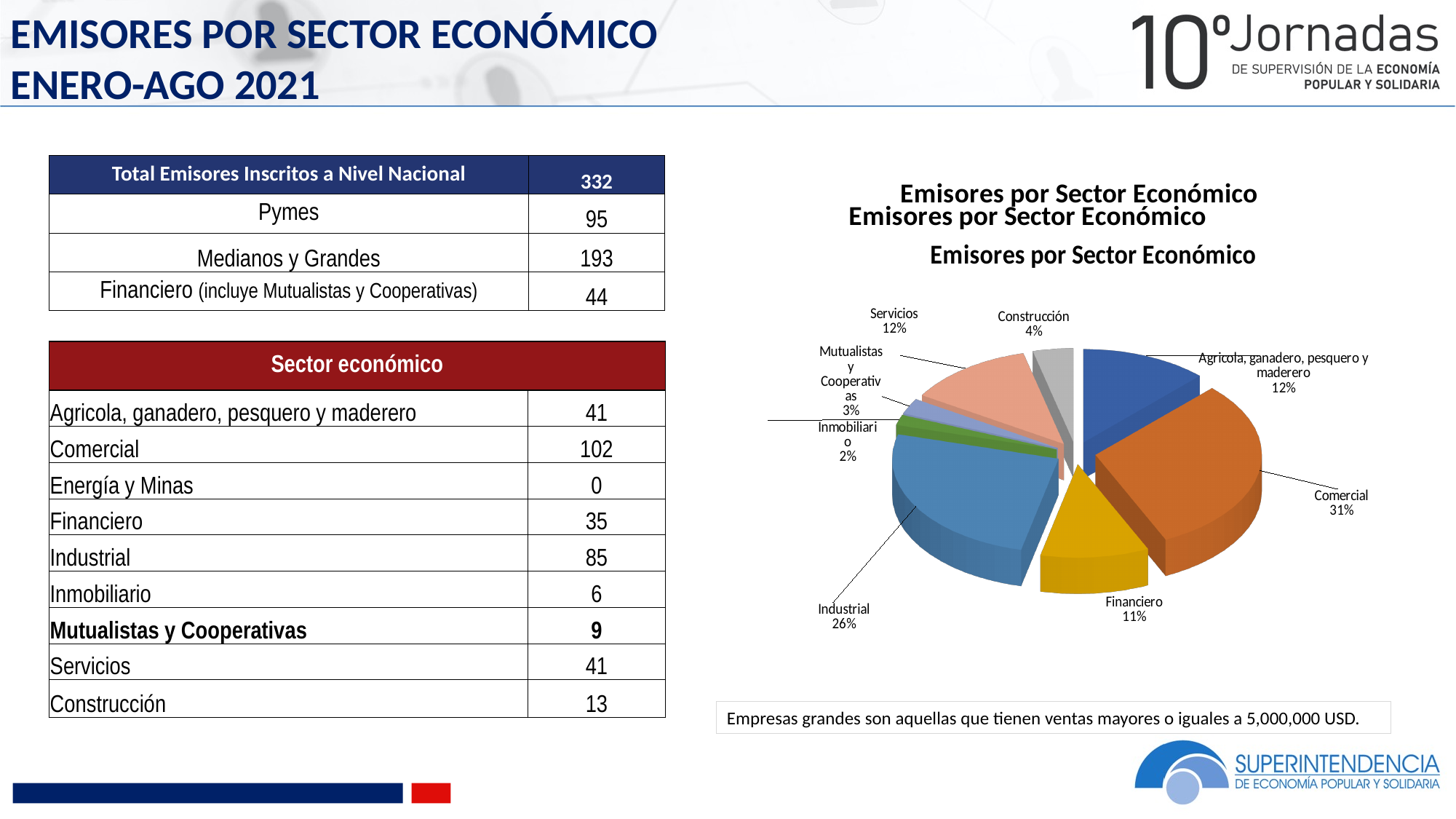

EMISORES POR SECTOR ECONÓMICO
ENERO-AGO 2021
| Total Emisores Inscritos a Nivel Nacional | 332 |
| --- | --- |
| Pymes | 95 |
| Medianos y Grandes | 193 |
| Financiero (incluye Mutualistas y Cooperativas) | 44 |

[unsupported chart]

[unsupported chart]

[unsupported chart]

| Sector económico |  |
| --- | --- |
| Agricola, ganadero, pesquero y maderero | 41 |
| Comercial | 102 |
| Energía y Minas | 0 |
| Financiero | 35 |
| Industrial | 85 |
| Inmobiliario | 6 |
| Mutualistas y Cooperativas | 9 |
| Servicios | 41 |
| Construcción | 13 |
Empresas grandes son aquellas que tienen ventas mayores o iguales a 5,000,000 USD.